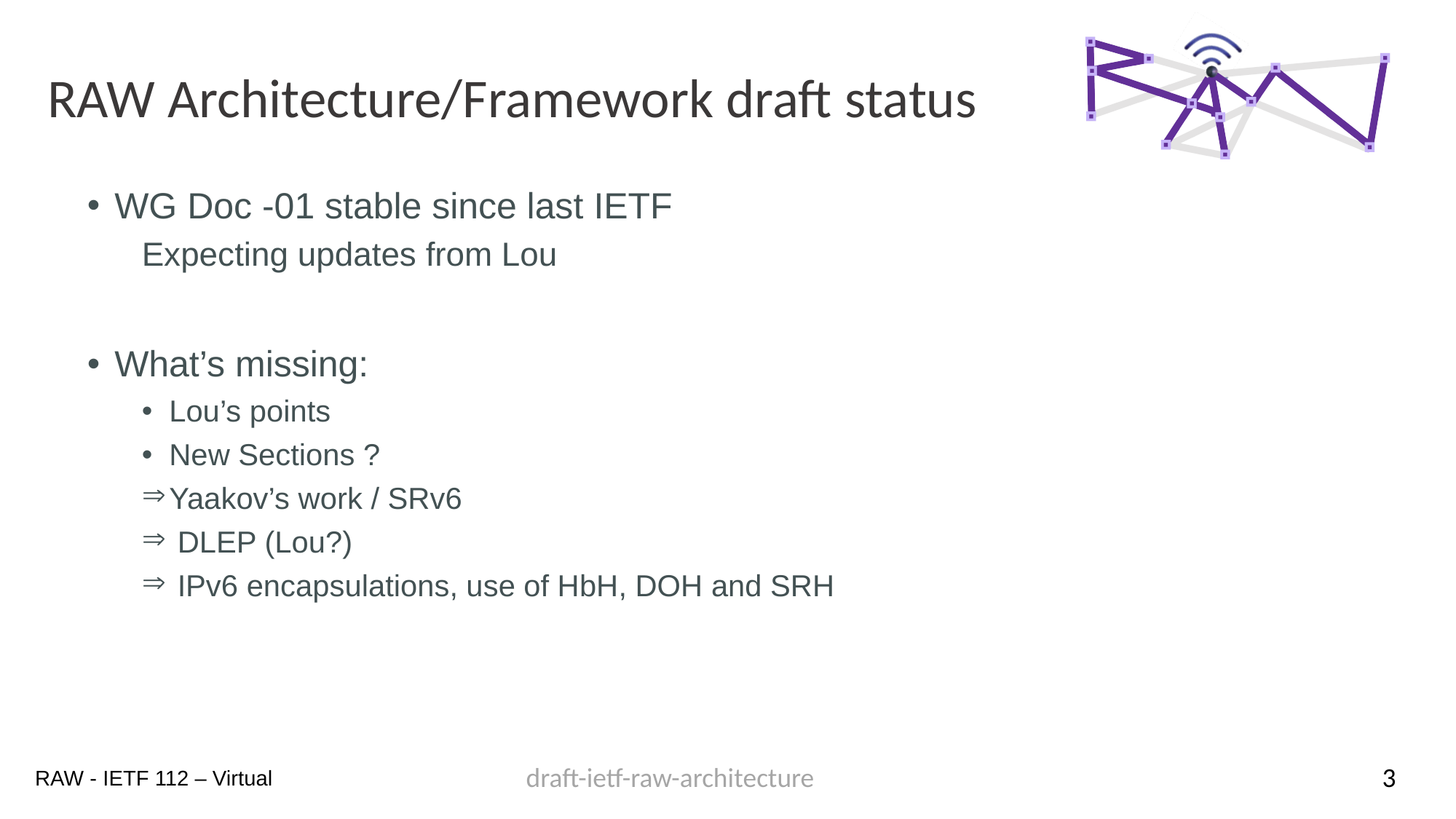

# RAW Architecture/Framework draft status
WG Doc -01 stable since last IETF
Expecting updates from Lou

What’s missing:
Lou’s points
New Sections ?
Yaakov’s work / SRv6
 DLEP (Lou?)
 IPv6 encapsulations, use of HbH, DOH and SRH
3
draft-ietf-raw-architecture